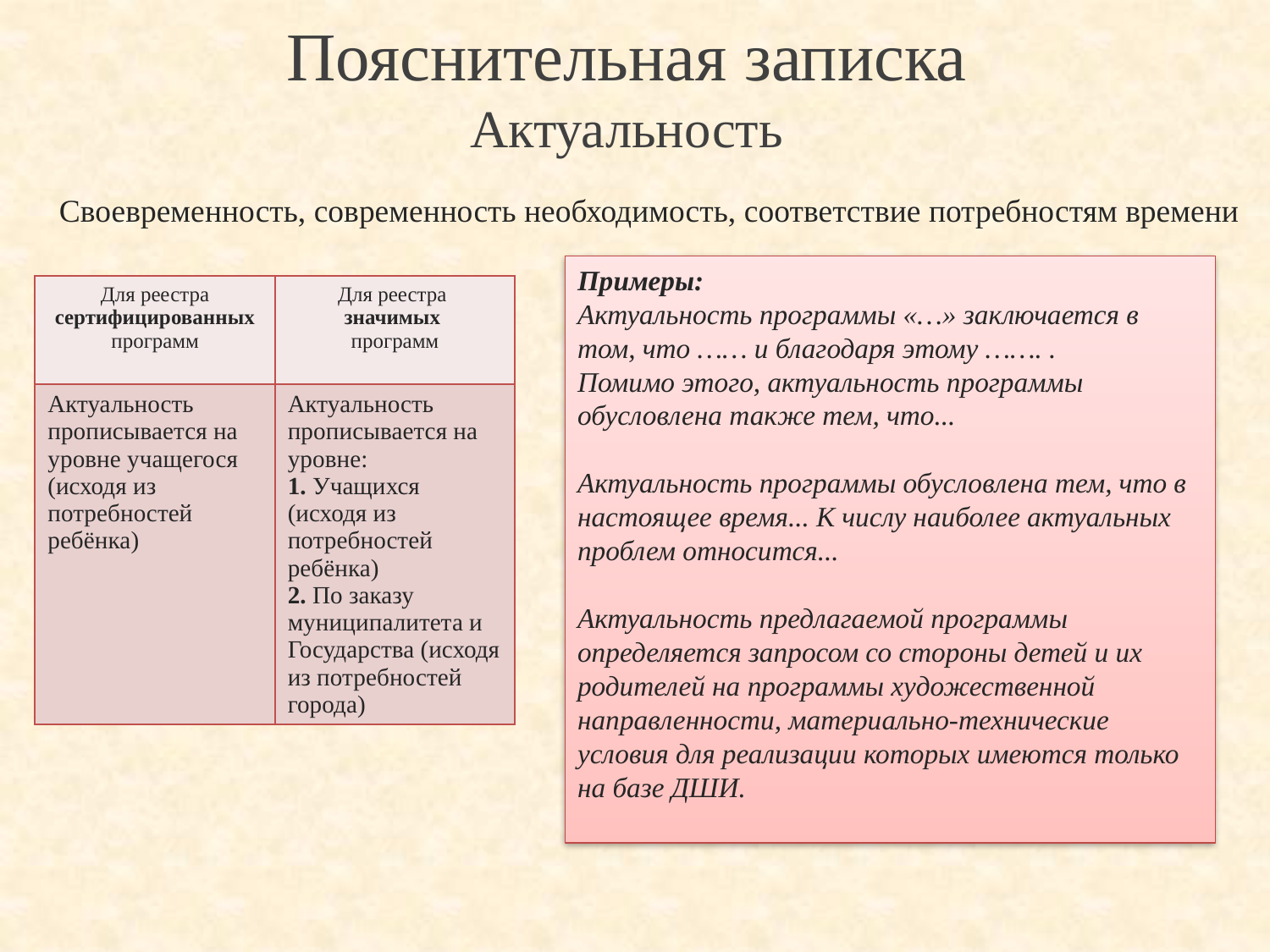

# Пояснительная записка Актуальность
 Своевременность, современность необходимость, соответствие потребностям времени

Примеры:
Актуальность программы «…» заключается в том, что …… и благодаря этому ……. .
Помимо этого, актуальность программы обусловлена также тем, что...

Актуальность программы обусловлена тем, что в настоящее время... К числу наиболее актуальных проблем относится...

Актуальность предлагаемой программы определяется запросом со стороны детей и их родителей на программы художественной направленности, материально-технические условия для реализации которых имеются только на базе ДШИ.

| Для реестра сертифицированных программ | Для реестра значимых программ |
| --- | --- |
| Актуальность прописывается на уровне учащегося (исходя из потребностей ребёнка) | Актуальность прописывается на уровне: 1. Учащихся (исходя из потребностей ребёнка) 2. По заказу муниципалитета и Государства (исходя из потребностей города) |